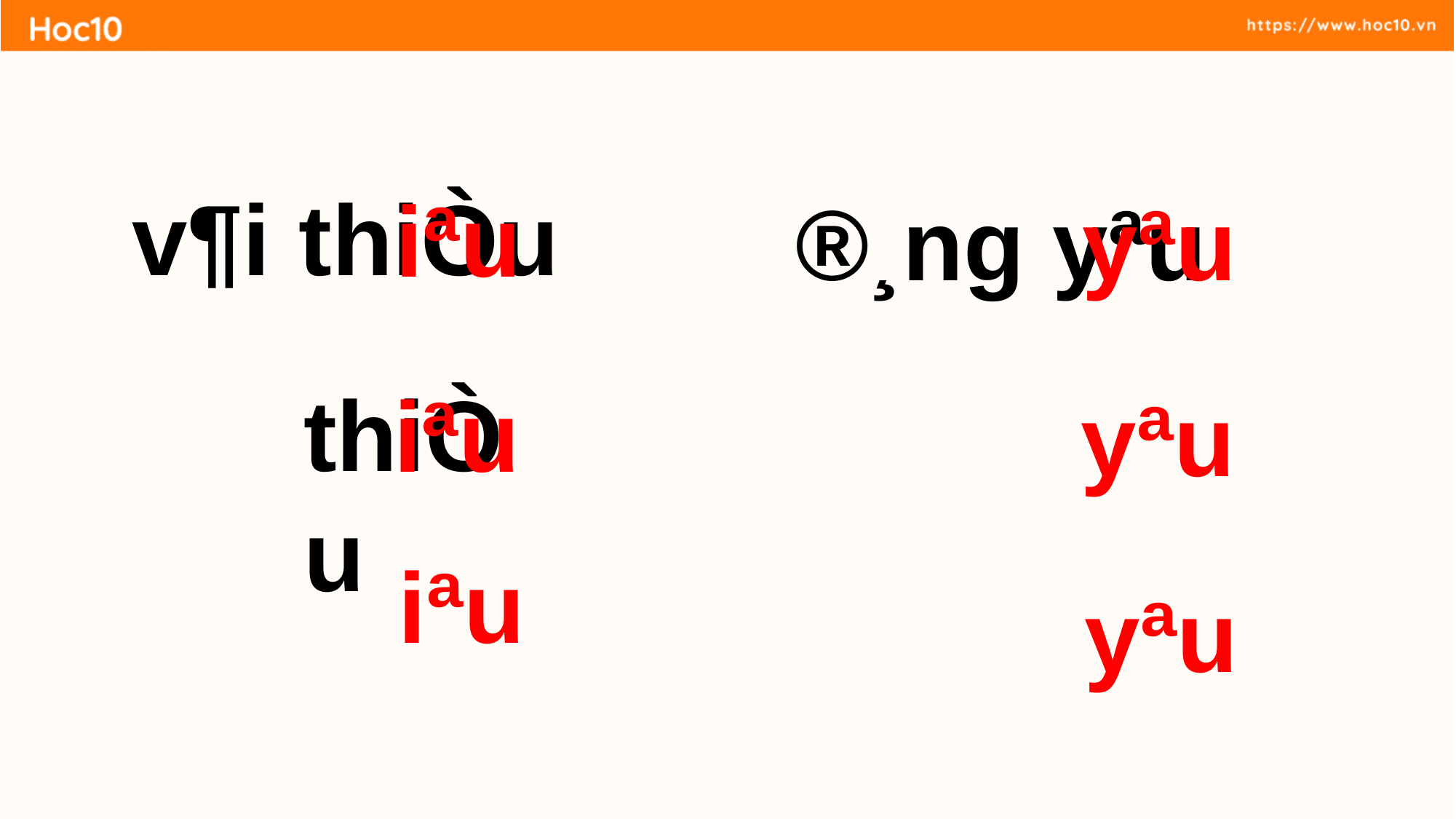

v¶i thiÒu
iªu
yªu
®¸ng yªu
thiÒu
iªu
yªu
iªu
yªu